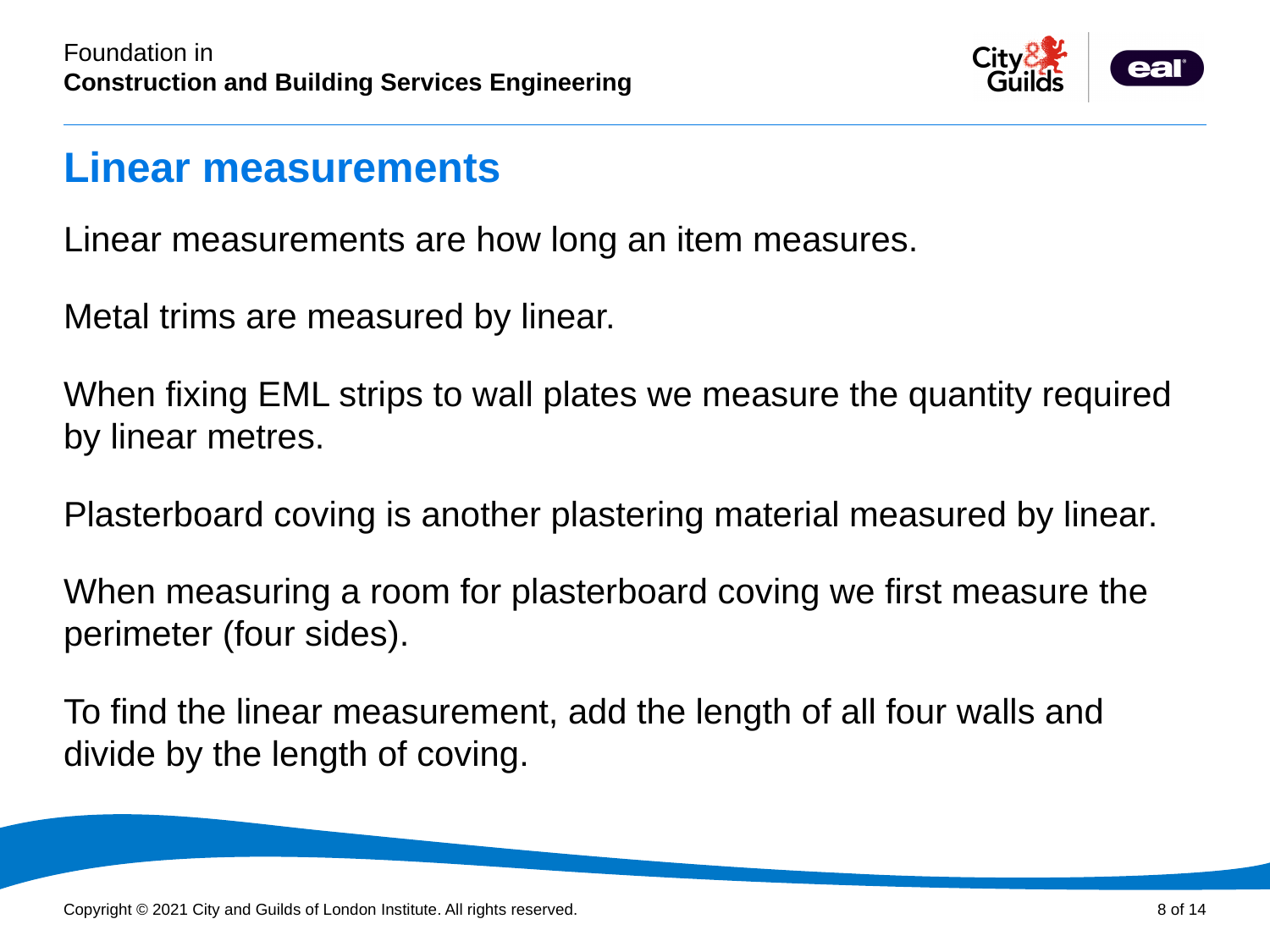

# Linear measurements
Linear measurements are how long an item measures.
Metal trims are measured by linear.
When fixing EML strips to wall plates we measure the quantity required by linear metres.
Plasterboard coving is another plastering material measured by linear.
When measuring a room for plasterboard coving we first measure the perimeter (four sides).
To find the linear measurement, add the length of all four walls and divide by the length of coving.